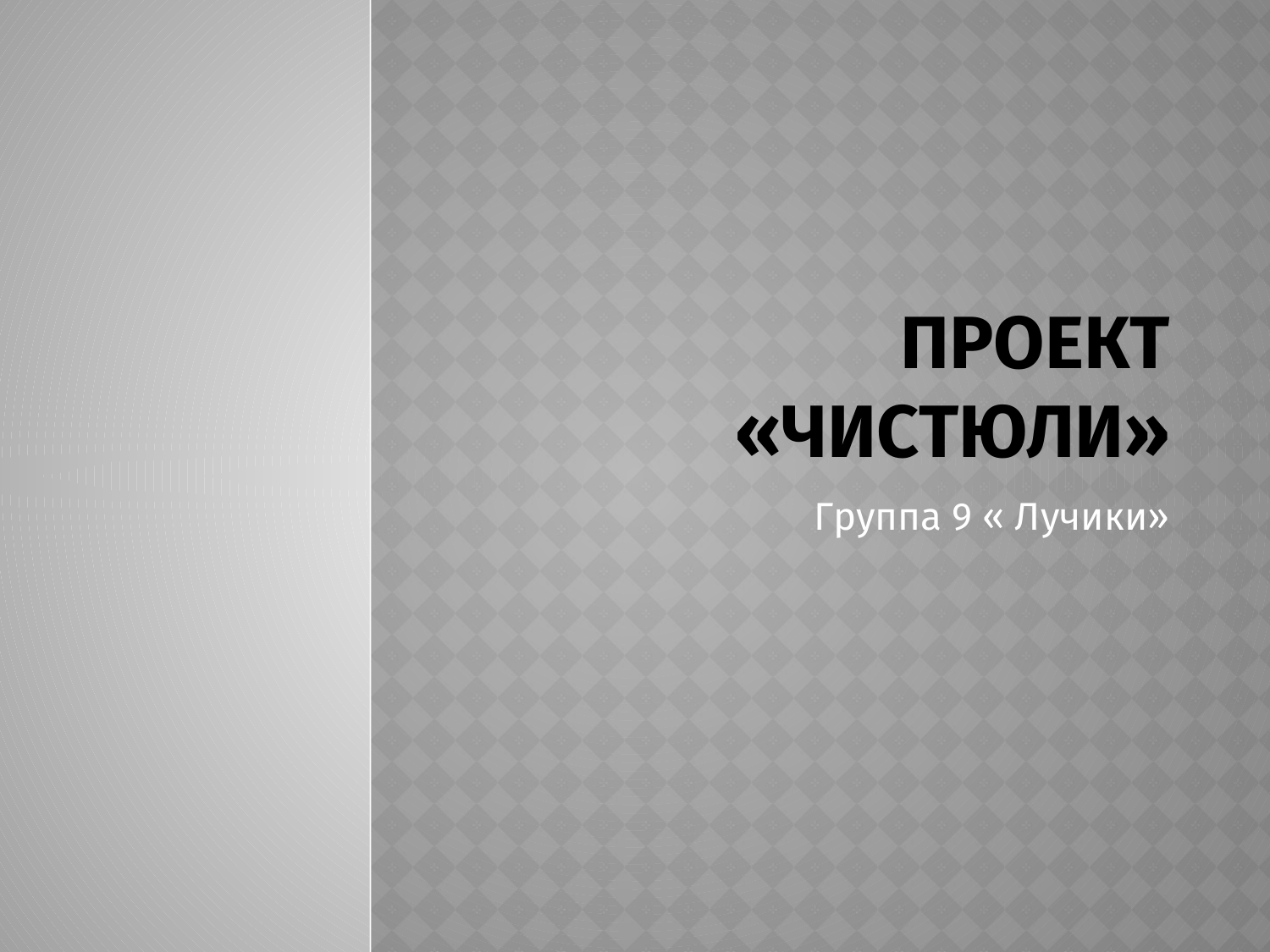

# Проект «Чистюли»
Группа 9 « Лучики»